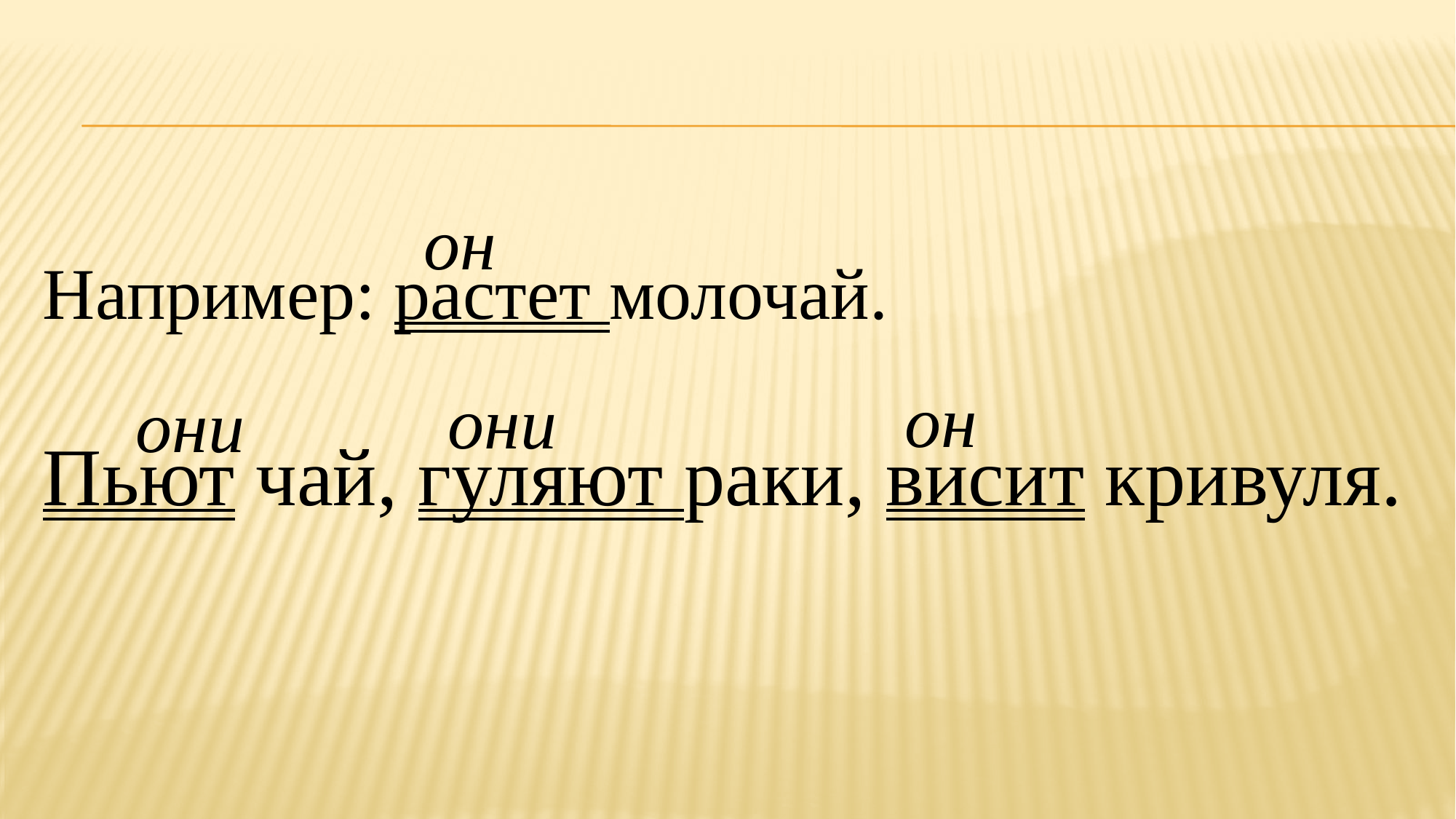

он
Например: растет молочай.
он
они
они
Пьют чай, гуляют раки, висит кривуля.